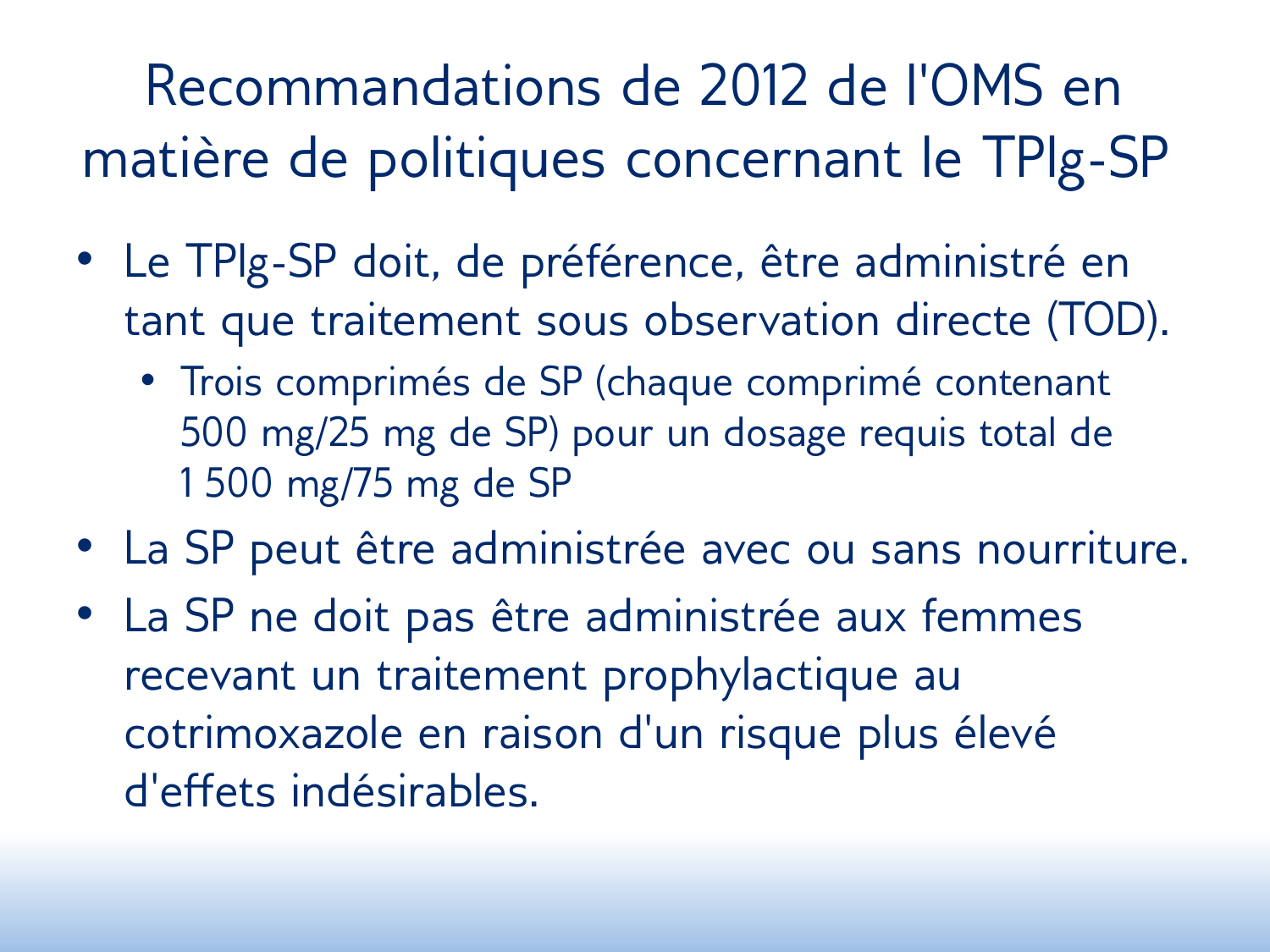

# Recommandations de 2012 de l'OMS en matière de politiques concernant le TPIg-SP
Le TPIg-SP doit, de préférence, être administré en tant que traitement sous observation directe (TOD).
Trois comprimés de SP (chaque comprimé contenant 500 mg/25 mg de SP) pour un dosage requis total de 1 500 mg/75 mg de SP
La SP peut être administrée avec ou sans nourriture.
La SP ne doit pas être administrée aux femmes recevant un traitement prophylactique au cotrimoxazole en raison d'un risque plus élevé d'effets indésirables.